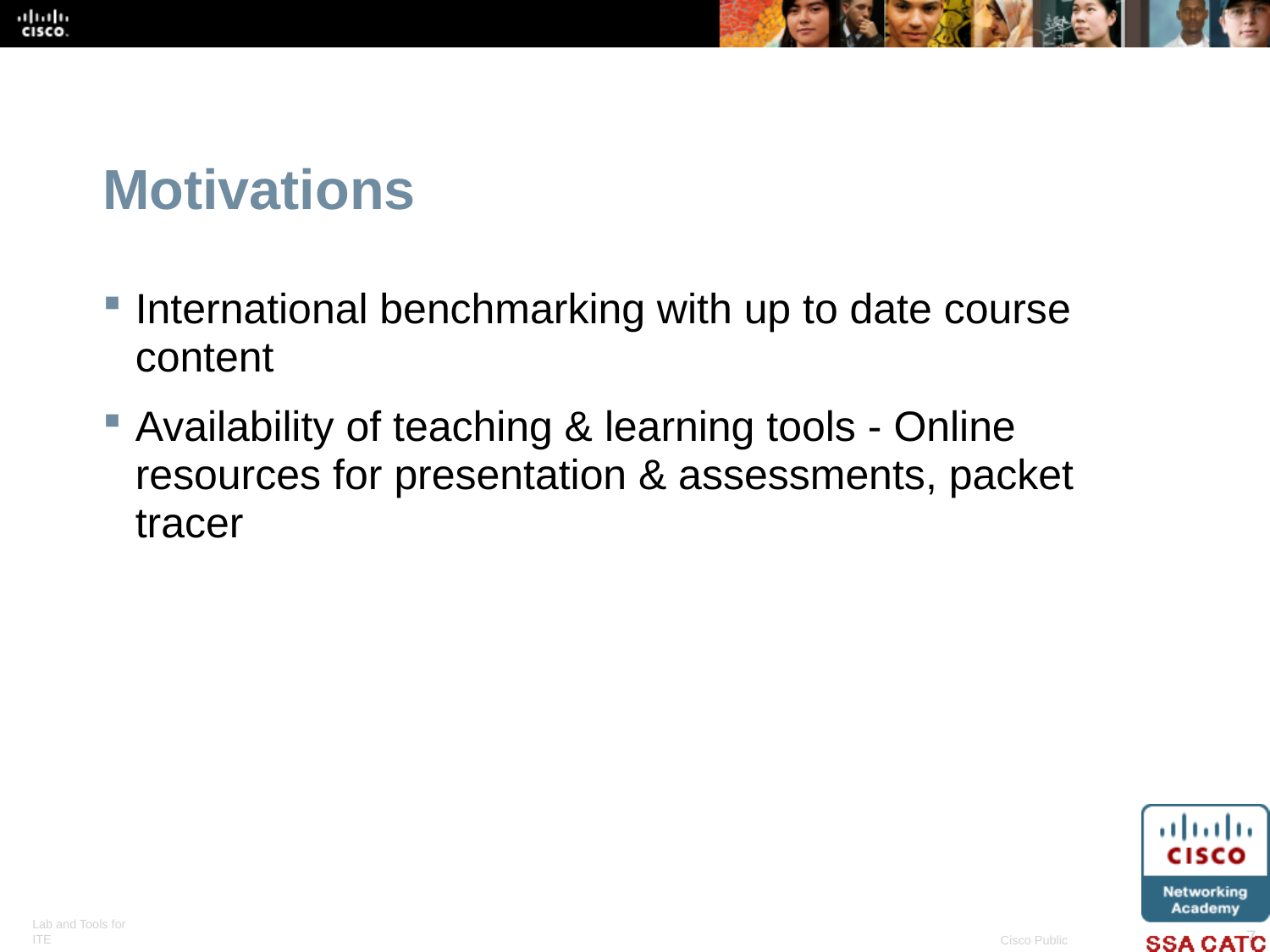

# Motivations
International benchmarking with up to date course content
Availability of teaching & learning tools - Online resources for presentation & assessments, packet tracer